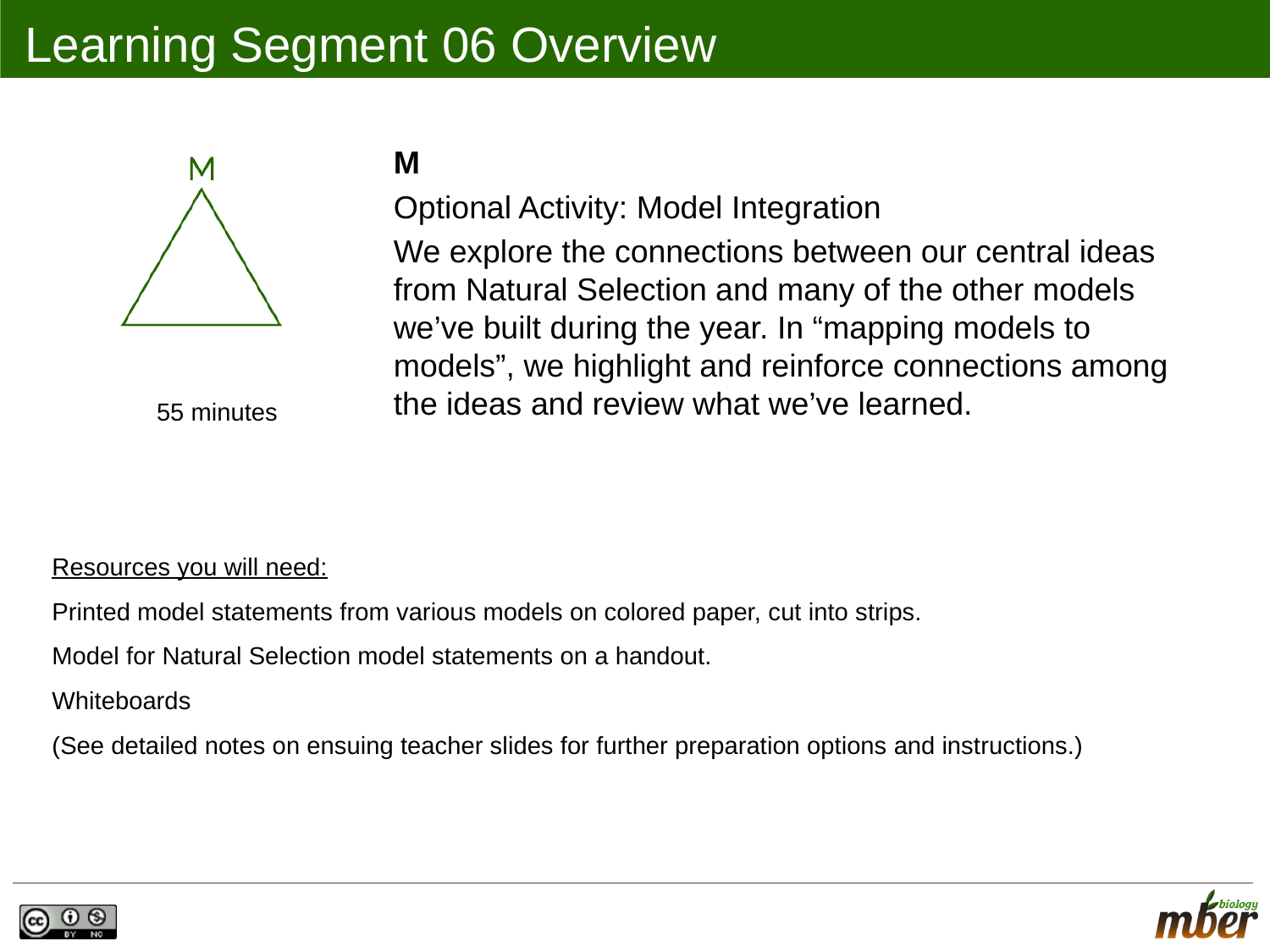

# Learning Segment 06 Overview
M
Optional Activity: Model Integration
We explore the connections between our central ideas from Natural Selection and many of the other models we’ve built during the year. In “mapping models to models”, we highlight and reinforce connections among the ideas and review what we’ve learned.
55 minutes
Resources you will need:
Printed model statements from various models on colored paper, cut into strips.
Model for Natural Selection model statements on a handout.
Whiteboards
(See detailed notes on ensuing teacher slides for further preparation options and instructions.)